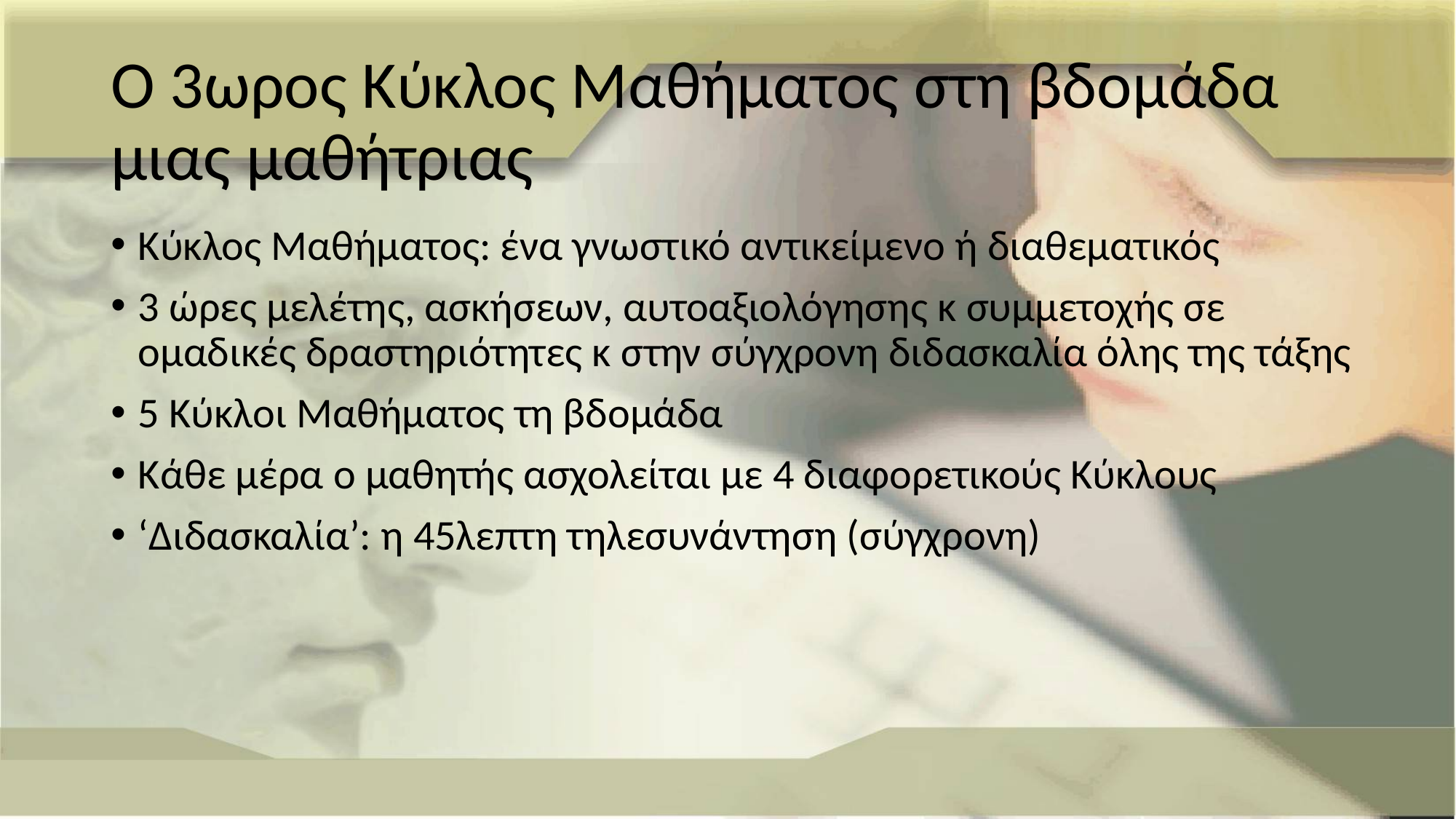

# Ο 3ωρος Κύκλος Μαθήματος στη βδομάδα μιας μαθήτριας
Κύκλος Μαθήματος: ένα γνωστικό αντικείμενο ή διαθεματικός
3 ώρες μελέτης, ασκήσεων, αυτοαξιολόγησης κ συμμετοχής σε ομαδικές δραστηριότητες κ στην σύγχρονη διδασκαλία όλης της τάξης
5 Κύκλοι Μαθήματος τη βδομάδα
Κάθε μέρα ο μαθητής ασχολείται με 4 διαφορετικούς Κύκλους
‘Διδασκαλία’: η 45λεπτη τηλεσυνάντηση (σύγχρονη)